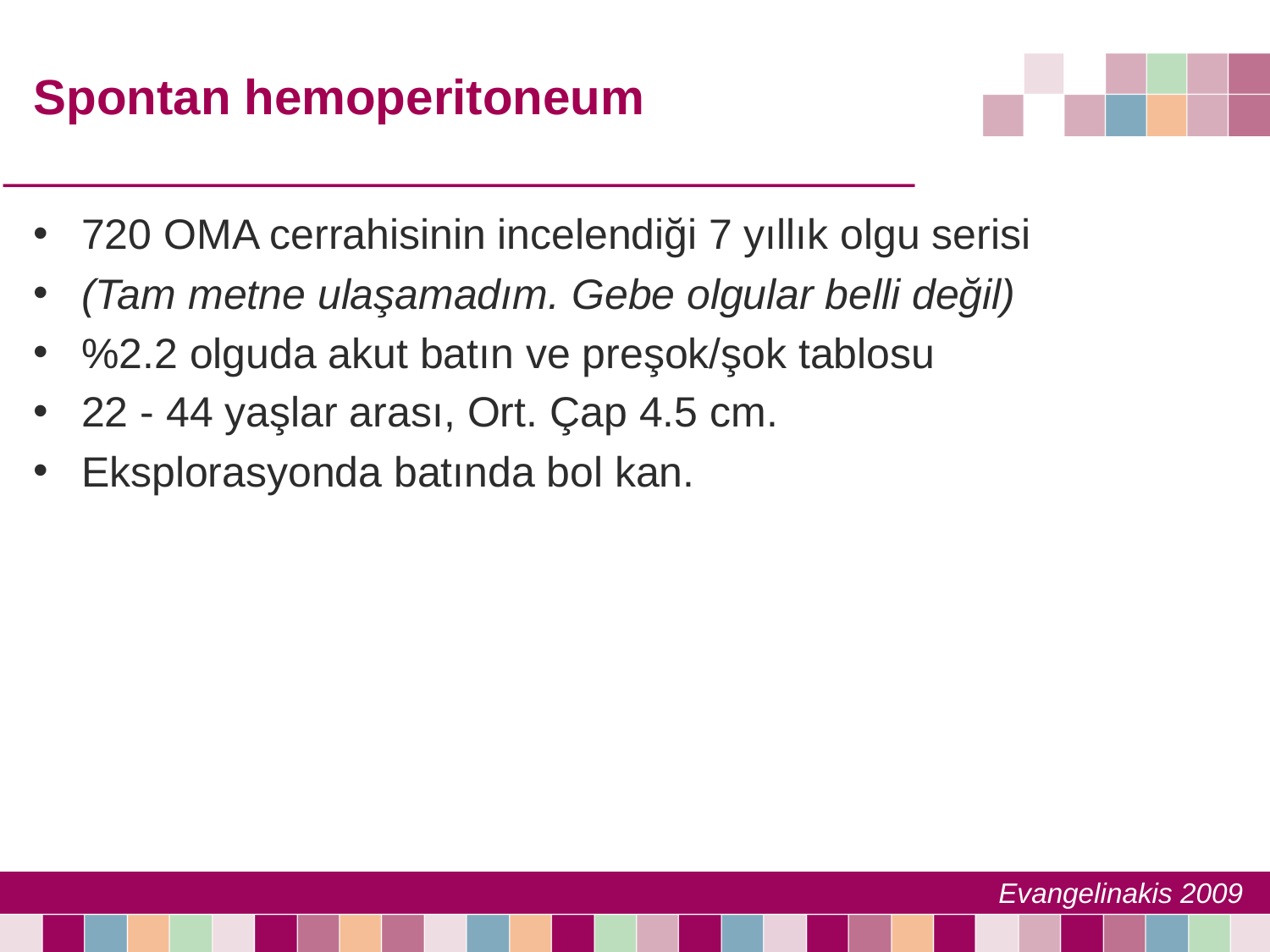

# Spontan hemoperitoneum
720 OMA cerrahisinin incelendiği 7 yıllık olgu serisi
(Tam metne ulaşamadım. Gebe olgular belli değil)
%2.2 olguda akut batın ve preşok/şok tablosu
22 - 44 yaşlar arası, Ort. Çap 4.5 cm.
Eksplorasyonda batında bol kan.

Evangelinakis 2009